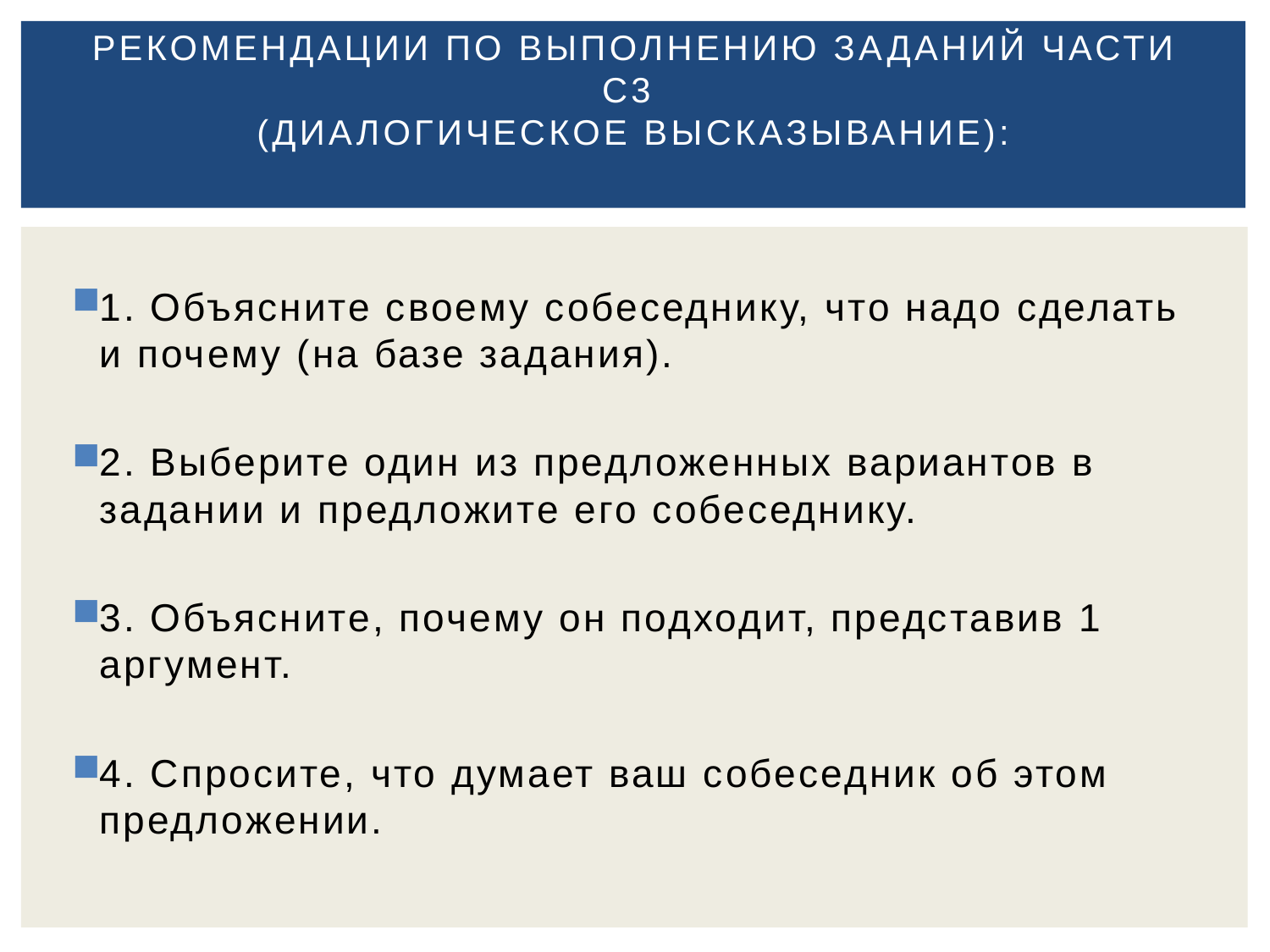

# Рекомендации по выполнению заданий части С3 (диалогическое высказывание):

1. Объясните своему собеседнику, что надо сделать и почему (на базе задания).

2. Выберите один из предложенных вариантов в задании и предложите его собеседнику.

3. Объясните, почему он подходит, представив 1 аргумент.

4. Спросите, что думает ваш собеседник об этом предложении.